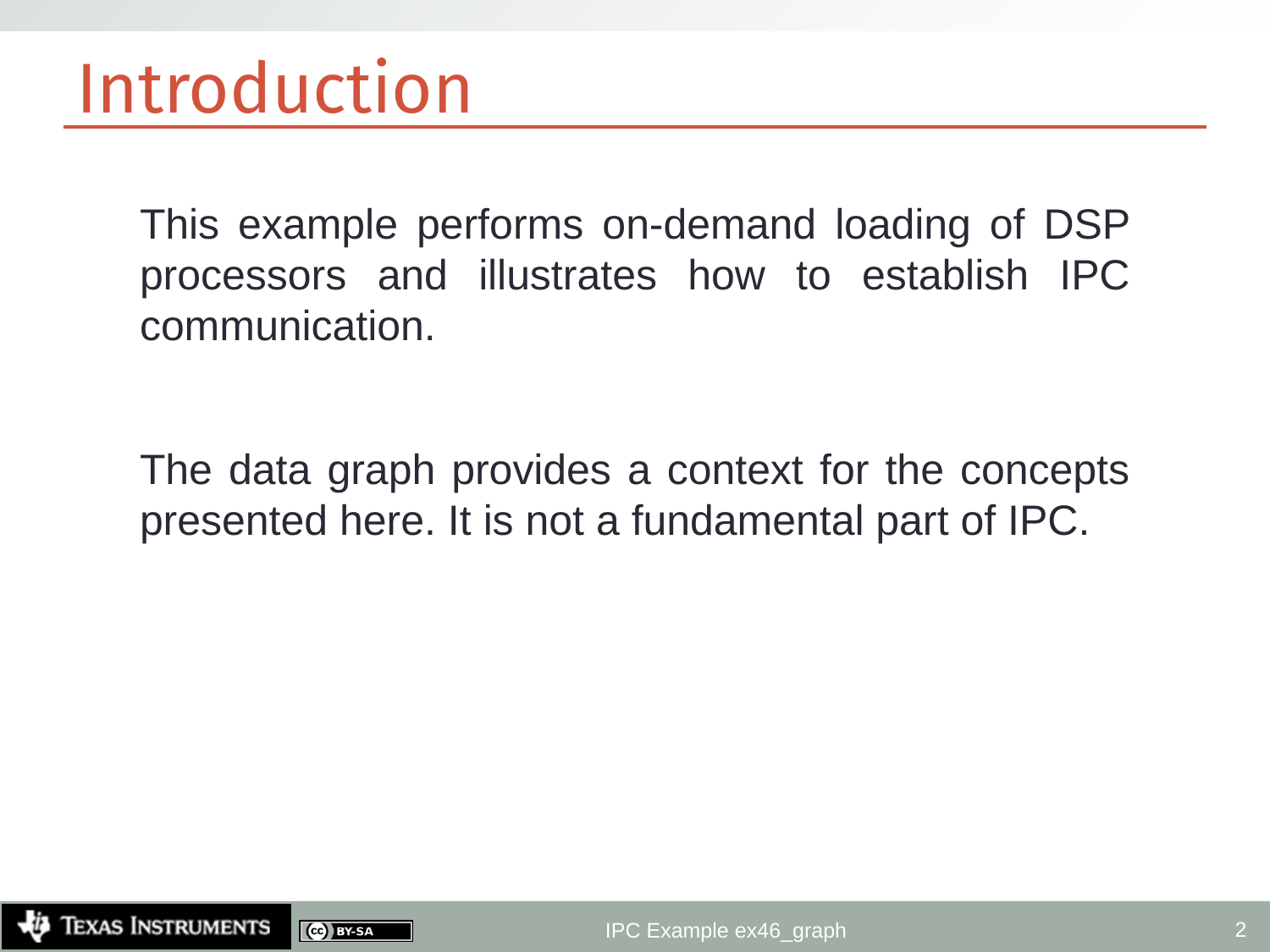

# Introduction
This example performs on-demand loading of DSP processors and illustrates how to establish IPC communication.

The data graph provides a context for the concepts presented here. It is not a fundamental part of IPC.
2
IPC Example ex46_graph